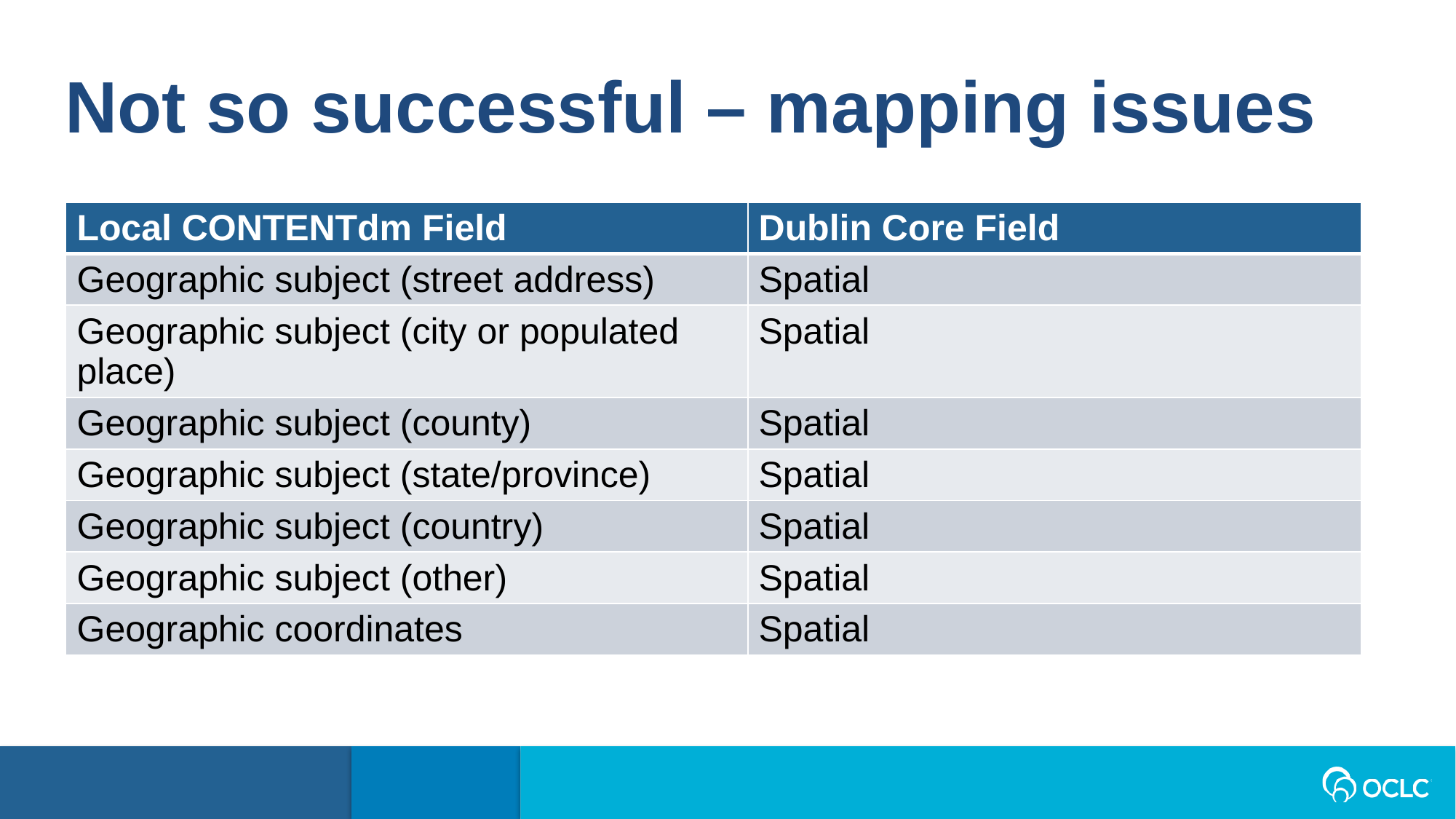

Not so successful – mapping issues
| Local CONTENTdm Field | Dublin Core Field |
| --- | --- |
| Geographic subject (street address) | Spatial |
| Geographic subject (city or populated place) | Spatial |
| Geographic subject (county) | Spatial |
| Geographic subject (state/province) | Spatial |
| Geographic subject (country) | Spatial |
| Geographic subject (other) | Spatial |
| Geographic coordinates | Spatial |